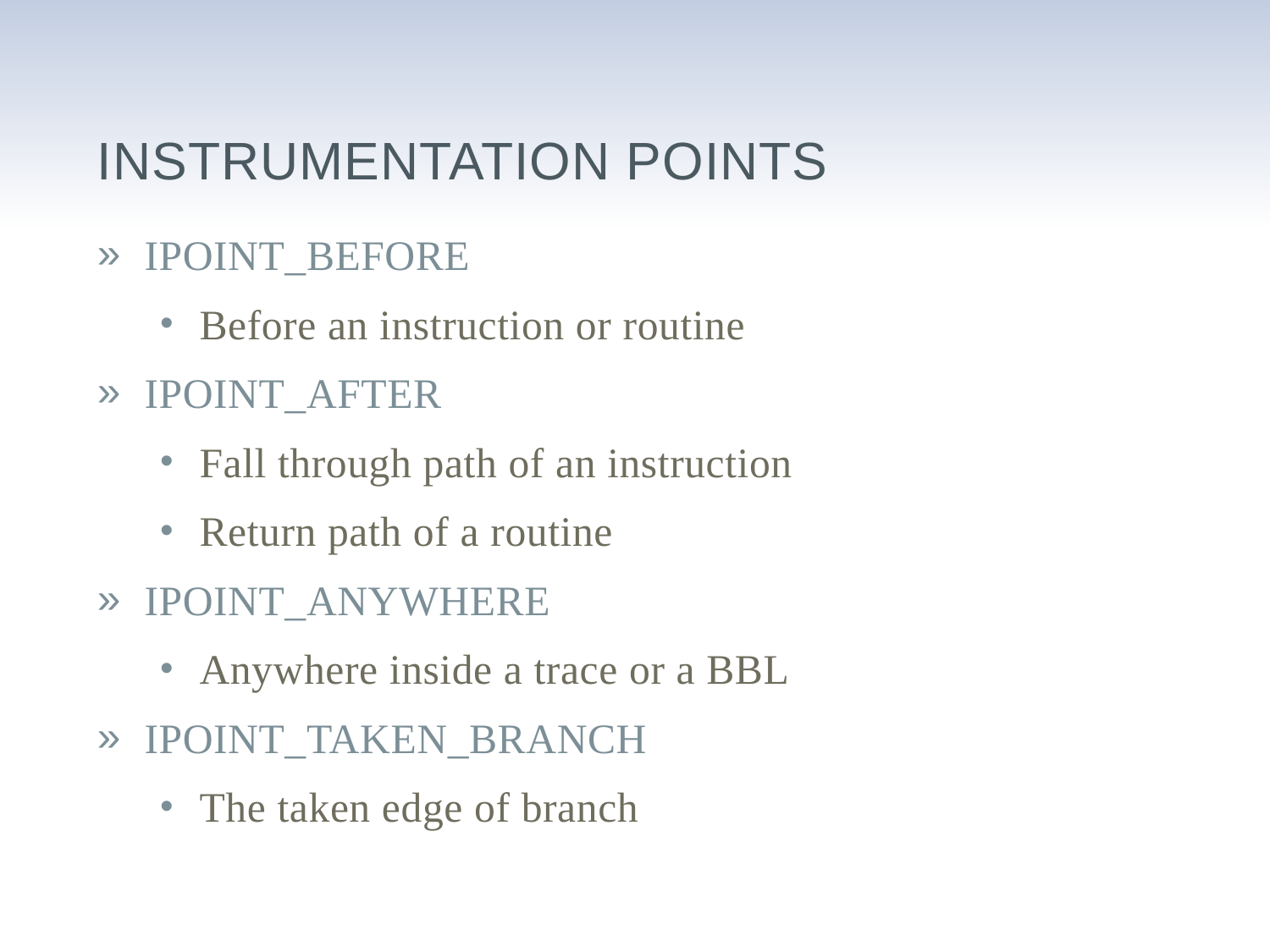

# Instrumentation points
IPOINT_BEFORE
Before an instruction or routine
IPOINT_AFTER
Fall through path of an instruction
Return path of a routine
IPOINT_ANYWHERE
Anywhere inside a trace or a BBL
IPOINT_TAKEN_BRANCH
The taken edge of branch